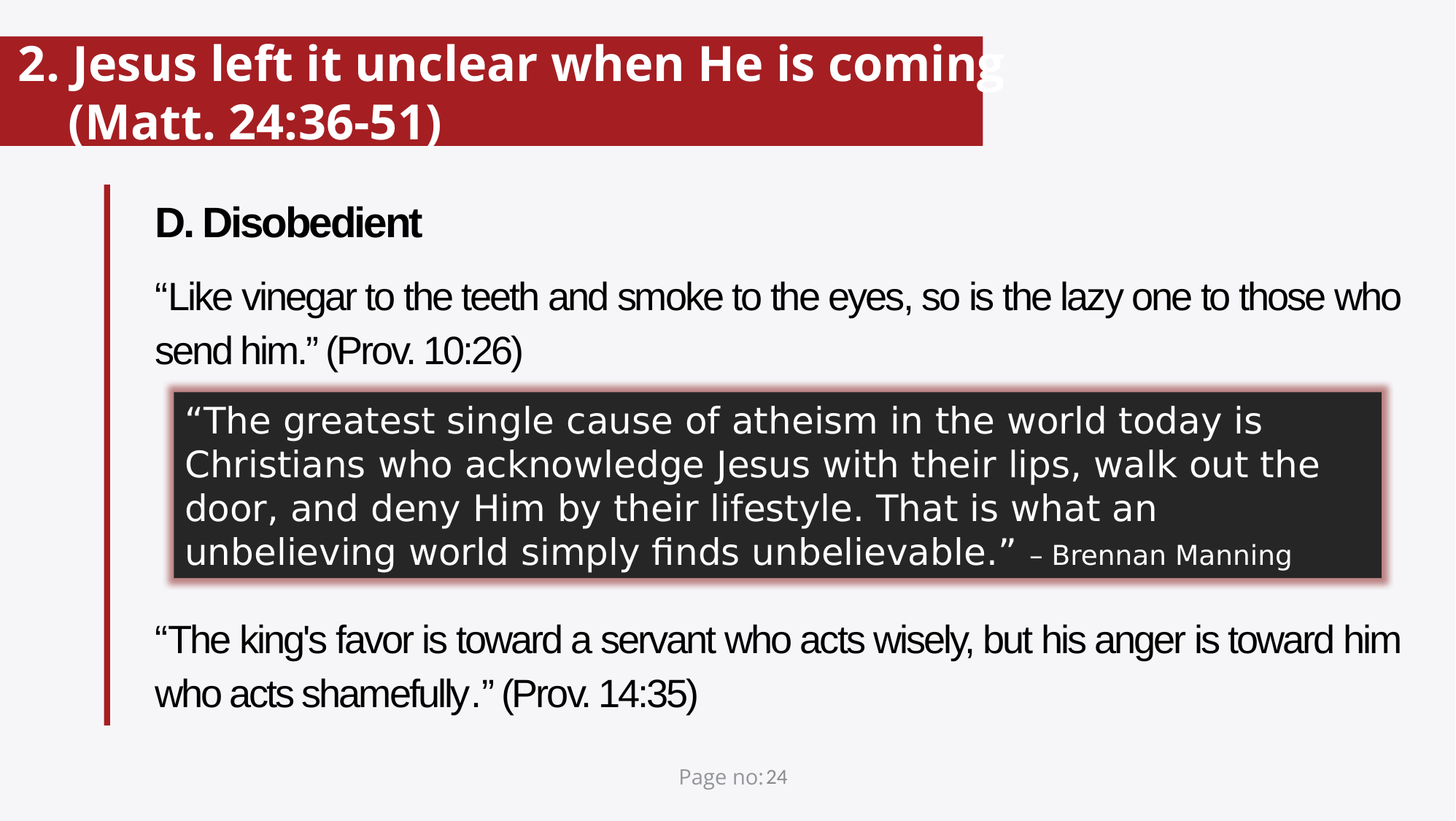

# 2. Jesus left it unclear when He is coming (Matt. 24:36-51)
D. Disobedient
“Like vinegar to the teeth and smoke to the eyes, so is the lazy one to those who send him.” (Prov. 10:26)

“The king's favor is toward a servant who acts wisely, but his anger is toward him who acts shamefully.” (Prov. 14:35)

“The greatest single cause of atheism in the world today is Christians who acknowledge Jesus with their lips, walk out the door, and deny Him by their lifestyle. That is what an unbelieving world simply finds unbelievable.” – Brennan Manning